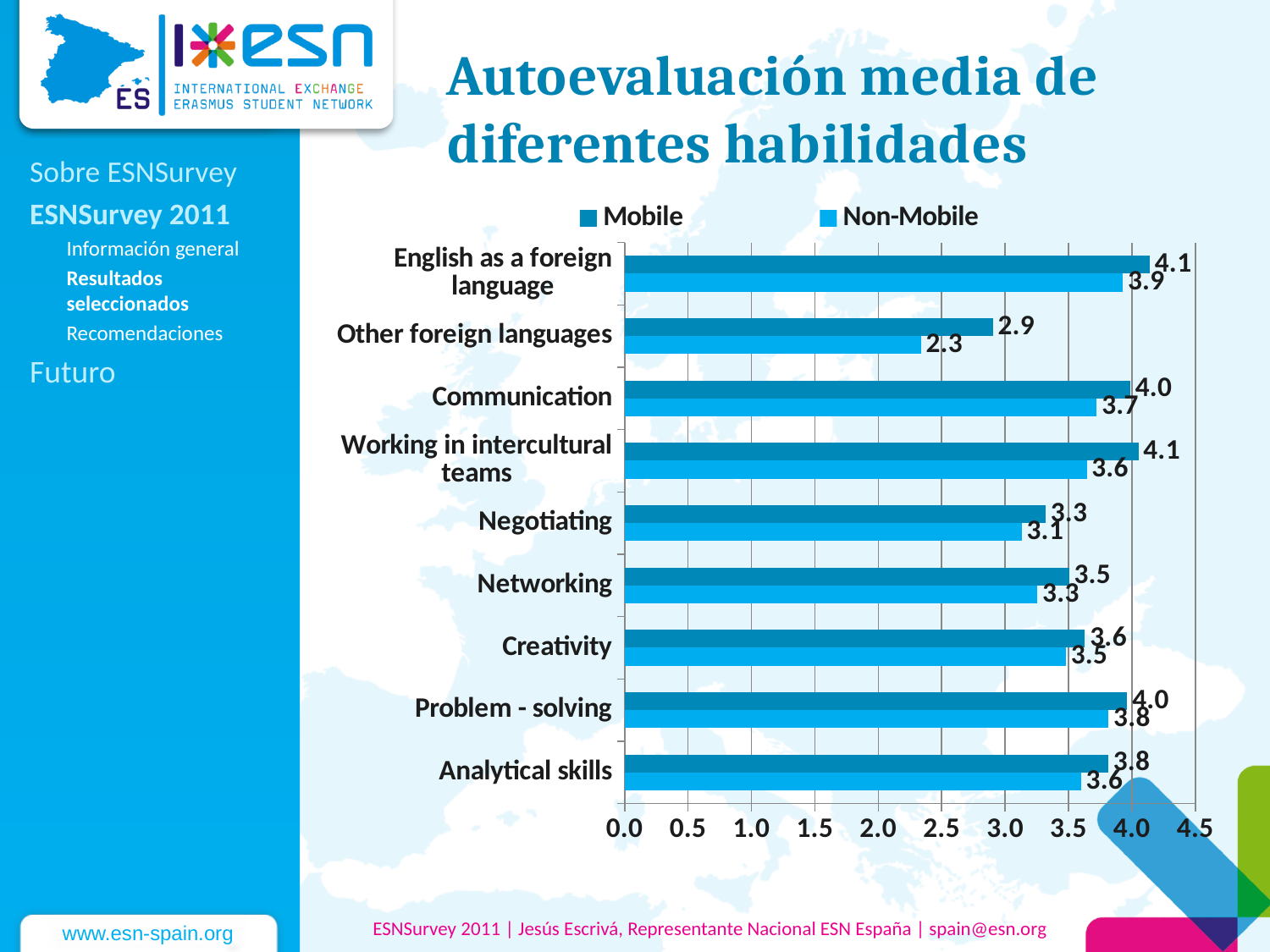

# Autoevaluación media de diferentes habilidades
Sobre ESNSurvey
ESNSurvey 2011
Información general
Resultados seleccionados
Recomendaciones
Futuro

### Chart

| Category | Non-Mobile | Mobile |
|---|---|---|
| Analytical skills | 3.598712446351935 | 3.8126981985021215 |
| Problem - solving | 3.8154957321076823 | 3.9633304283703206 |
| Creativity | 3.4782751270700083 | 3.6294528834520765 |
| Networking | 3.2544880319148937 | 3.5034207139470337 |
| Negotiating | 3.130820770519263 | 3.318526100307062 |
| Working in intercultural teams | 3.6430129172957555 | 4.05027292944269 |
| Communication | 3.7218315617334454 | 3.986062950120033 |
| Other foreign languages | 2.3365031698365004 | 2.9033662019721214 |
| English as a foreign language | 3.9272969818242447 | 4.140495296070835 |
ESNSurvey 2011 | Jesús Escrivá, Representante Nacional ESN España | spain@esn.org